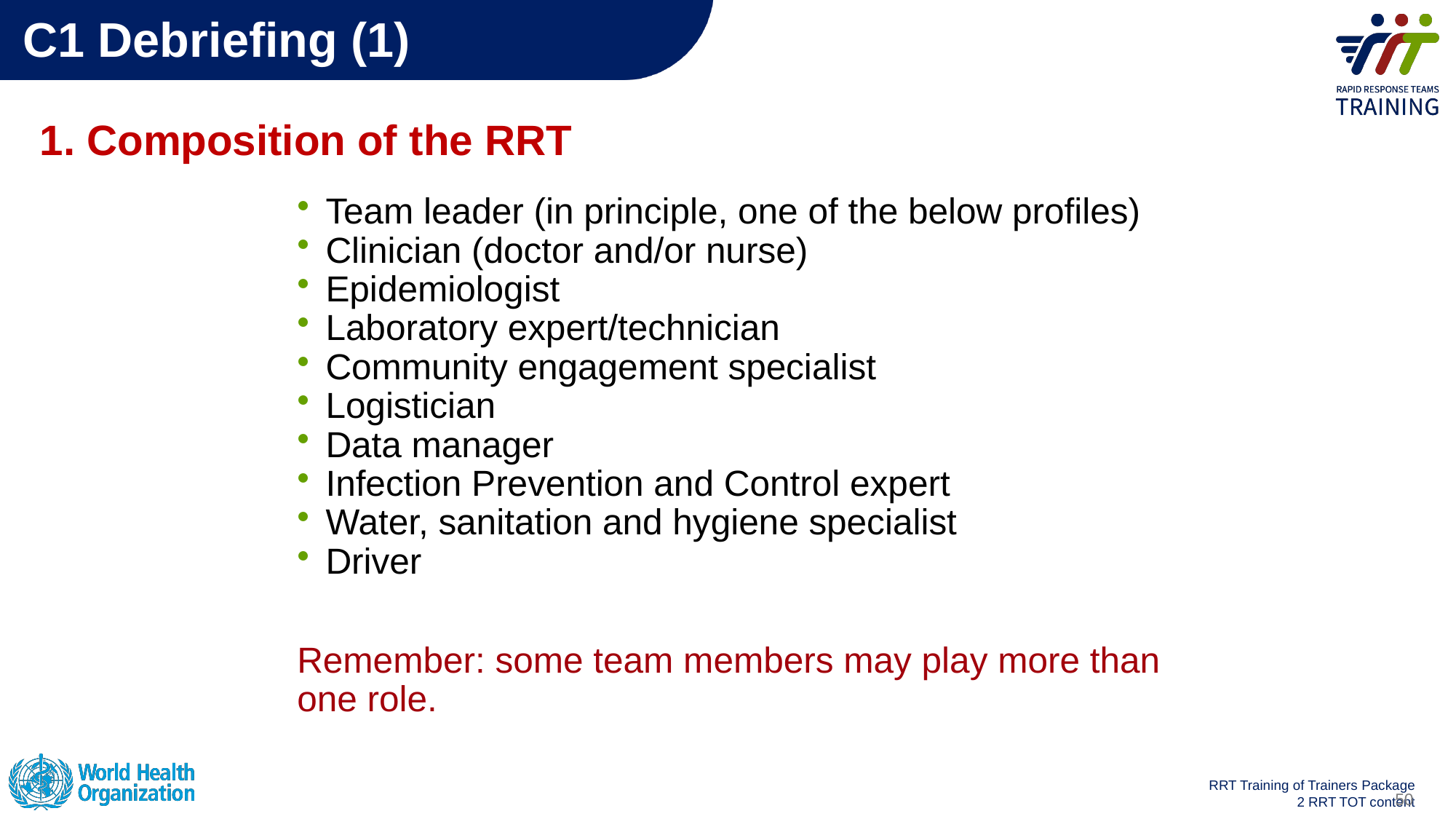

C1 Debriefing (1)
1. Composition of the RRT
Team leader (in principle, one of the below profiles)
Clinician (doctor and/or nurse)
Epidemiologist
Laboratory expert/technician
Community engagement specialist
Logistician
Data manager
Infection Prevention and Control expert
Water, sanitation and hygiene specialist
Driver

Remember: some team members may play more than one role.